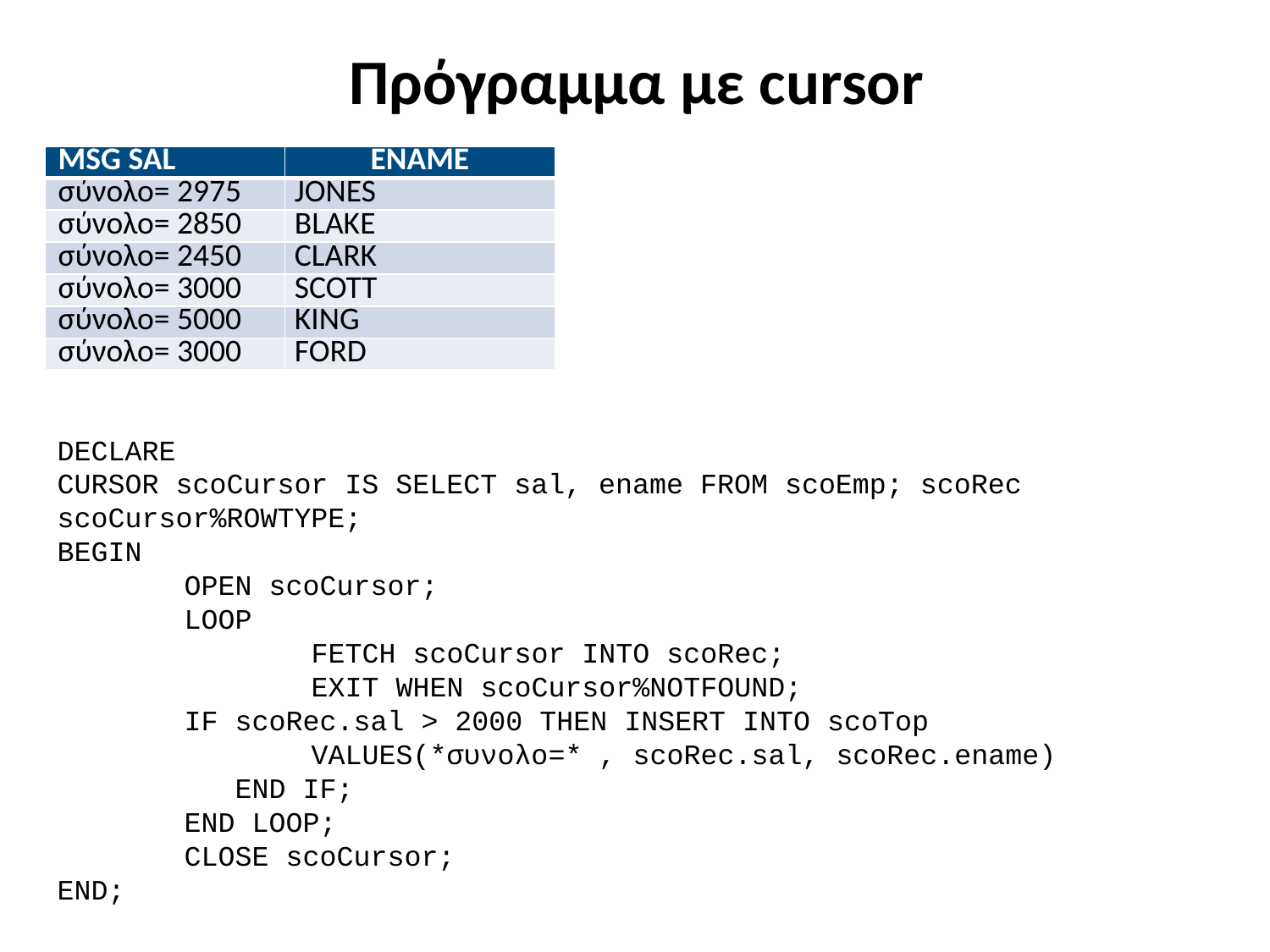

# Πρόγραμμα με cursor
| MSG SAL | ΕΝΑΜΕ |
| --- | --- |
| σύνολο= 2975 | JONES |
| σύνολο= 2850 | BLAKE |
| σύνολο= 2450 | CLARK |
| σύνολο= 3000 | SCOTT |
| σύνολο= 5000 | KING |
| σύνολο= 3000 | FORD |
DECLARE
CURSOR scoCursor IS SELECT sal, ename FROM scoEmp; scoRec scoCursor%ROWTYPE;
BEGIN
	OPEN scoCursor;
	LOOP
		FETCH scoCursor INTO scoRec;
		EXIT WHEN scoCursor%NOTFOUND;
	IF scoRec.sal > 2000 THEN INSERT INTO scoTop
		VALUES(*συνολο=* , scoRec.sal, scoRec.ename)
	   END IF;
	END LOOP;
	CLOSE scoCursor;
END;